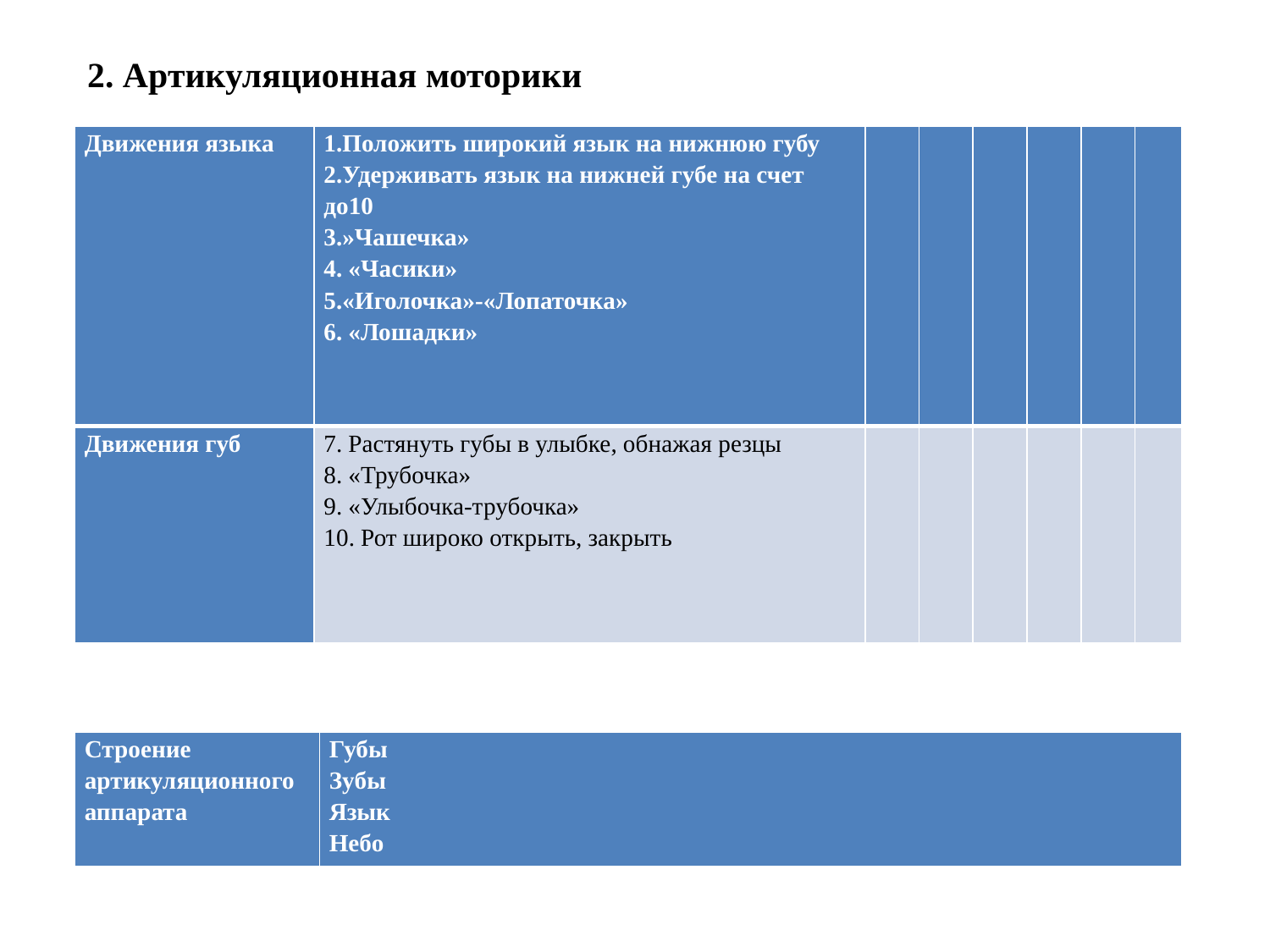

2. Артикуляционная моторики
| Движения языка | 1.Положить широкий язык на нижнюю губу 2.Удерживать язык на нижней губе на счет до10 3.»Чашечка» 4. «Часики» 5.«Иголочка»-«Лопаточка» 6. «Лошадки» |  |  |  |  |  |  |
| --- | --- | --- | --- | --- | --- | --- | --- |
| Движения губ | 7. Растянуть губы в улыбке, обнажая резцы 8. «Трубочка» 9. «Улыбочка-трубочка» 10. Рот широко открыть, закрыть |  |  |  |  |  |  |
| Строение артикуляционного аппарата | Губы Зубы Язык Небо |  |  |  |  |  |  |
| --- | --- | --- | --- | --- | --- | --- | --- |